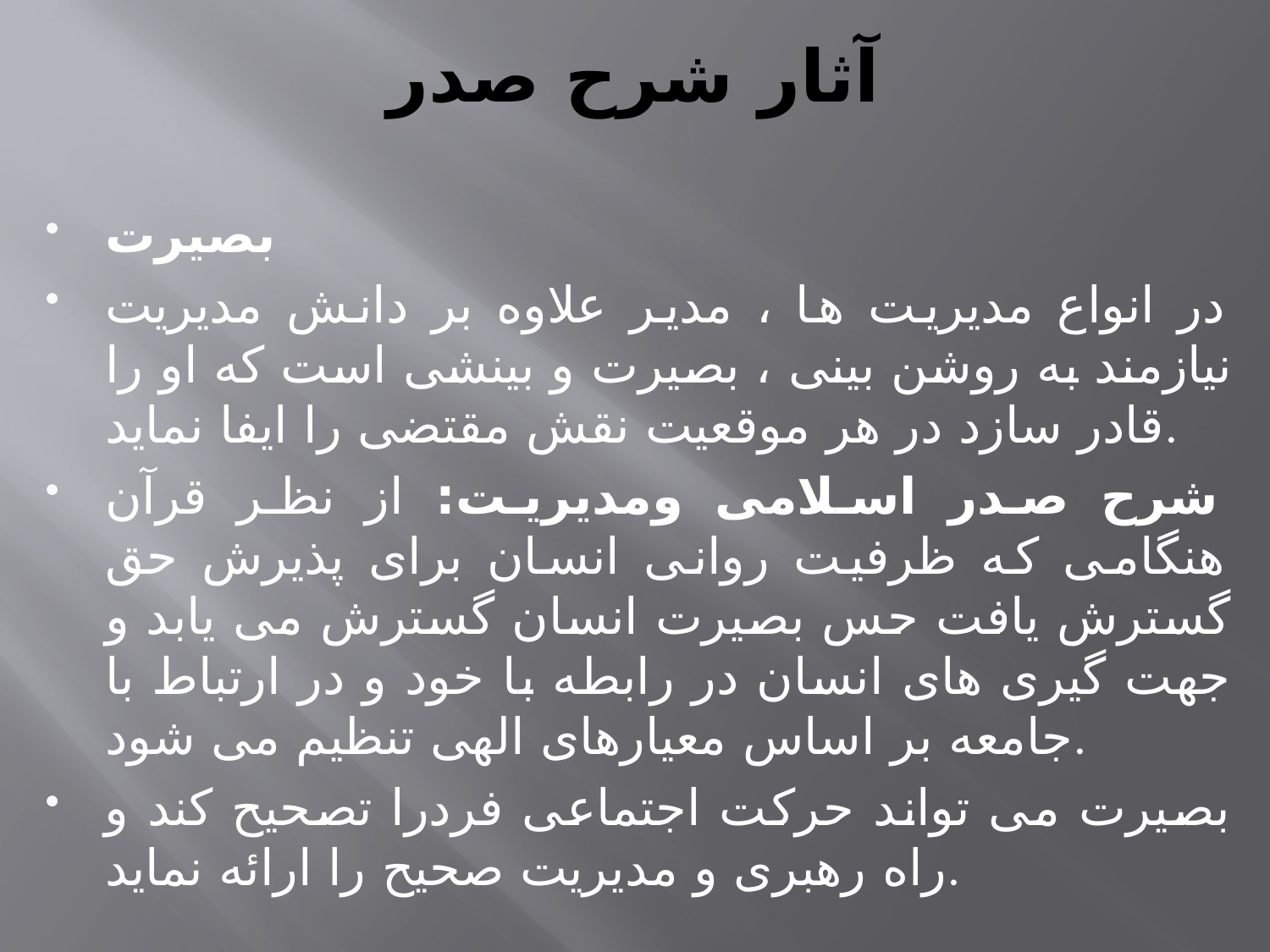

# آثار شرح صدر
بصیرت
در انواع مدیریت ها ، مدیر علاوه بر دانش مدیریت نیازمند به روشن بینی ، بصیرت و بینشی است که او را قادر سازد در هر موقعیت نقش مقتضی را ایفا نماید.
شرح صدر اسلامی ومدیریت: از نظر قرآن هنگامی که ظرفیت روانی انسان برای پذیرش حق گسترش یافت حس بصیرت انسان گسترش می یابد و جهت گیری های انسان در رابطه با خود و در ارتباط با جامعه بر اساس معیارهای الهی تنظیم می شود.
بصیرت می تواند حرکت اجتماعی فردرا تصحیح کند و راه رهبری و مدیریت صحیح را ارائه نماید.